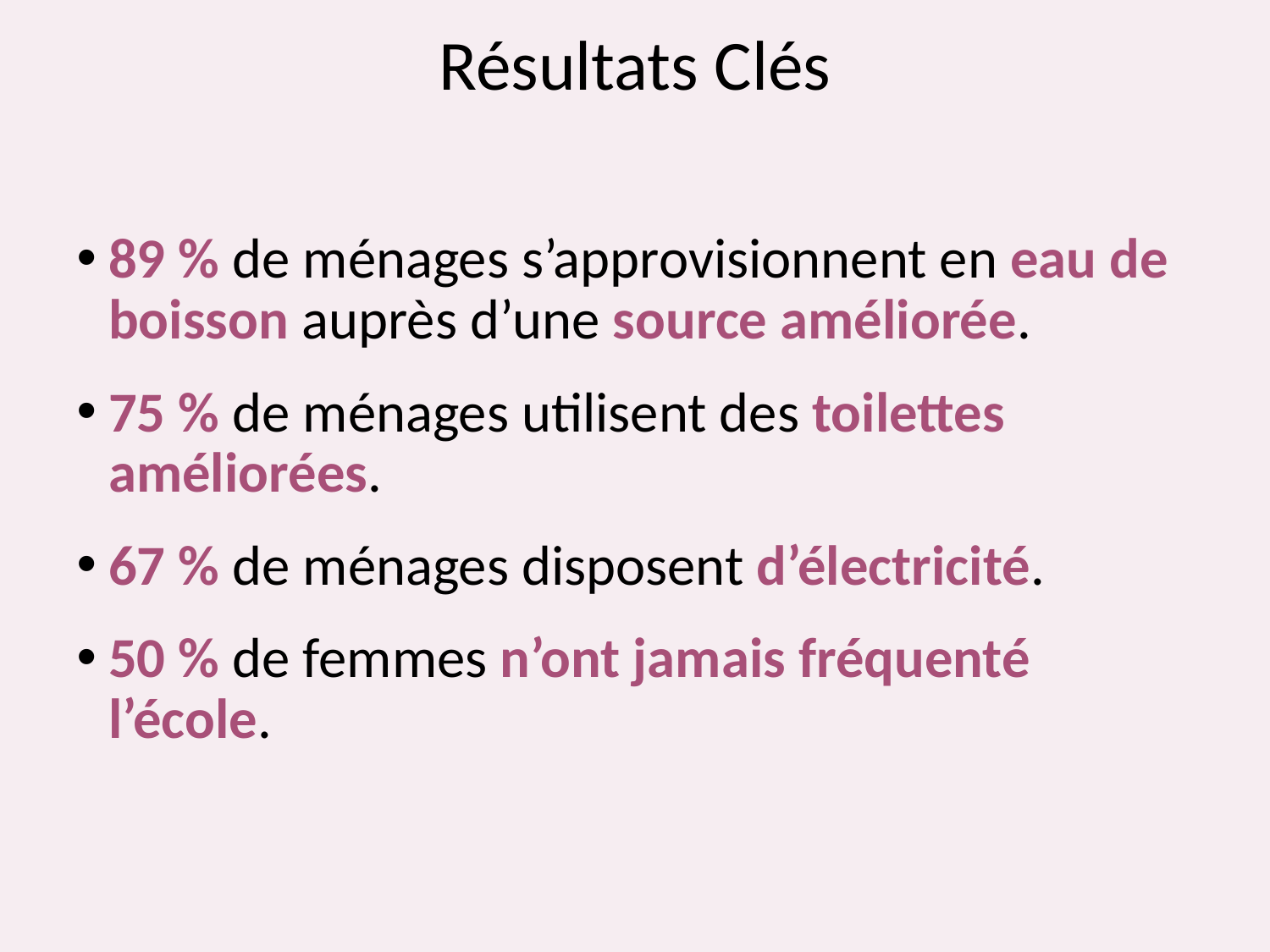

# Résultats Clés
89 % de ménages s’approvisionnent en eau de boisson auprès d’une source améliorée.
75 % de ménages utilisent des toilettes améliorées.
67 % de ménages disposent d’électricité.
50 % de femmes n’ont jamais fréquenté l’école.